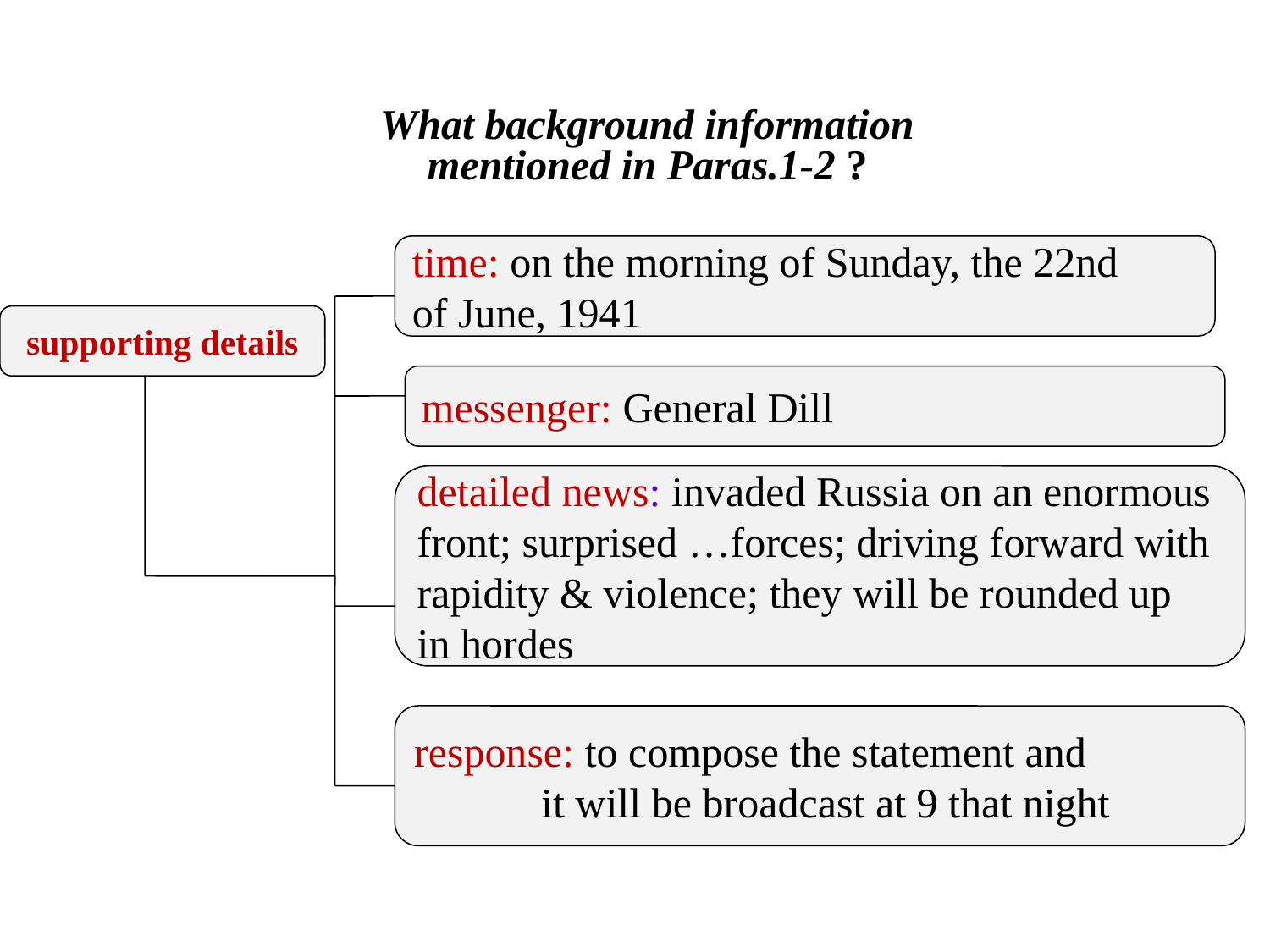

# What background information mentioned in Paras.1-2 ?
time: on the morning of Sunday, the 22nd
of June, 1941

supporting details
messenger: General Dill

detailed news: invaded Russia on an enormous
front; surprised …forces; driving forward with
rapidity & violence; they will be rounded up
in hordes

response: to compose the statement and
            it will be broadcast at 9 that night